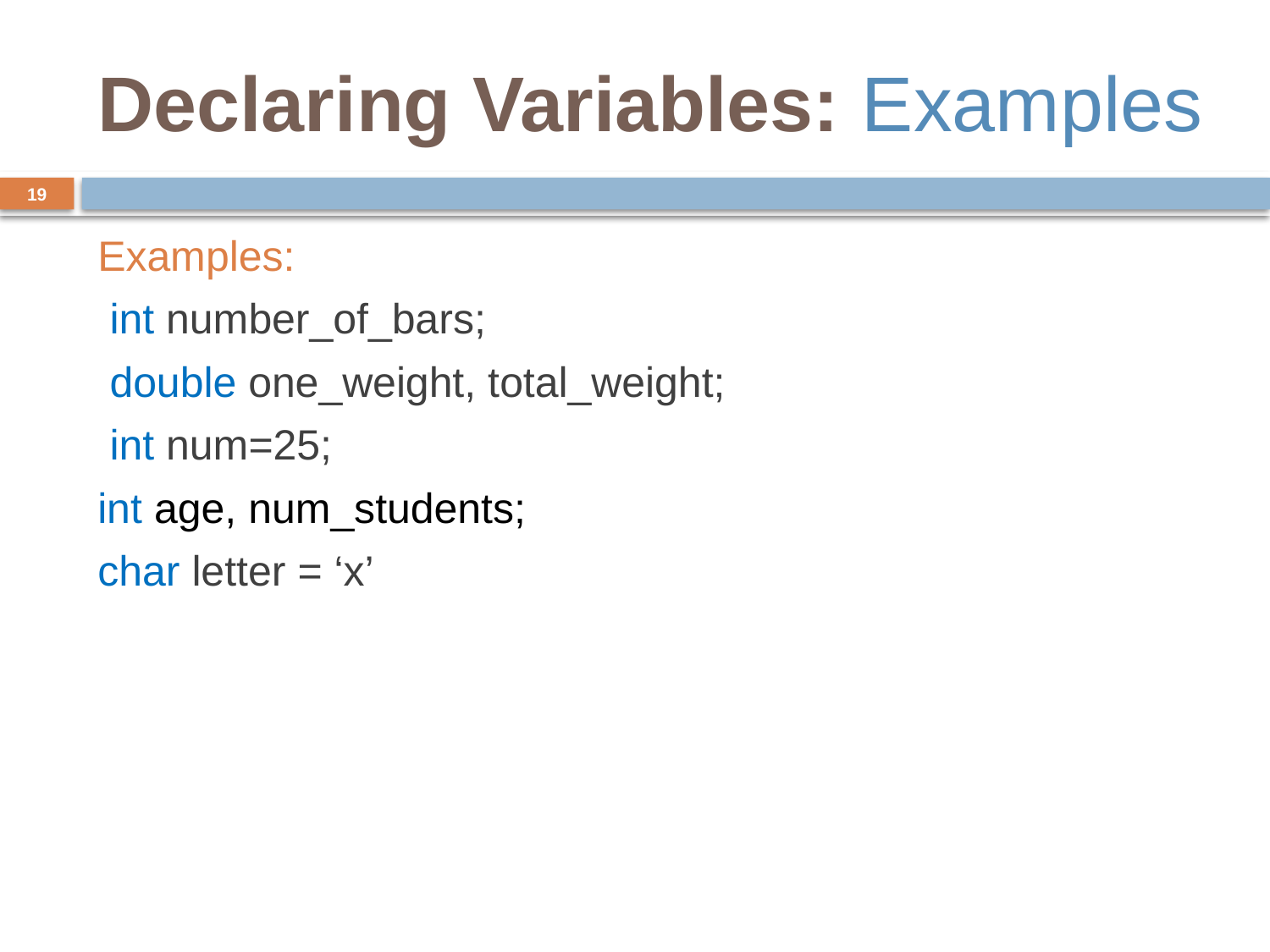

# Declaring Variables: Examples
19
Examples:
 int number_of_bars;
 double one_weight, total_weight;
 int num=25;
int age, num_students;
char letter = ‘x’